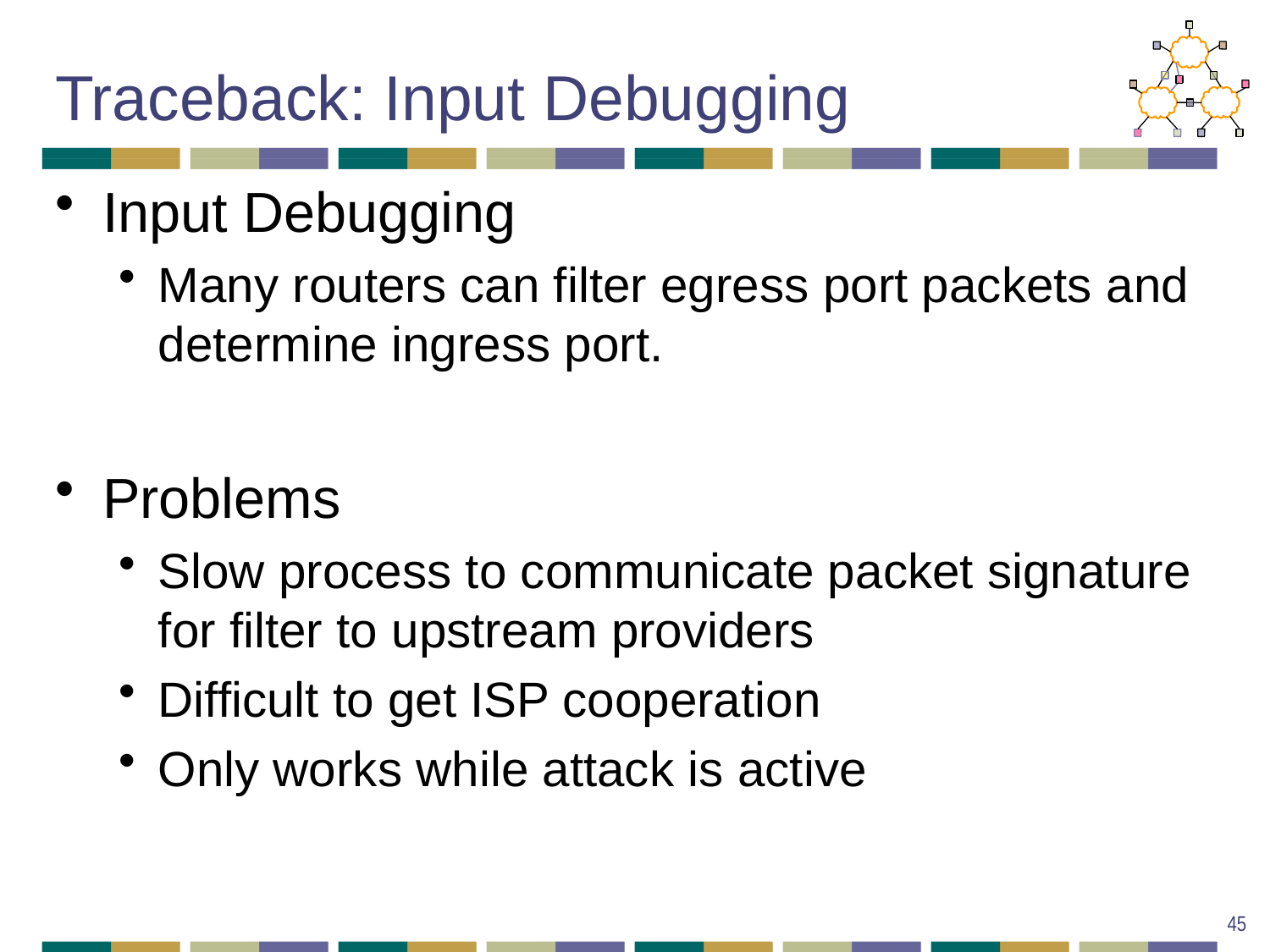

# Traceback: Input Debugging
Input Debugging
Many routers can filter egress port packets and determine ingress port.

Problems
Slow process to communicate packet signature for filter to upstream providers
Difficult to get ISP cooperation
Only works while attack is active
45